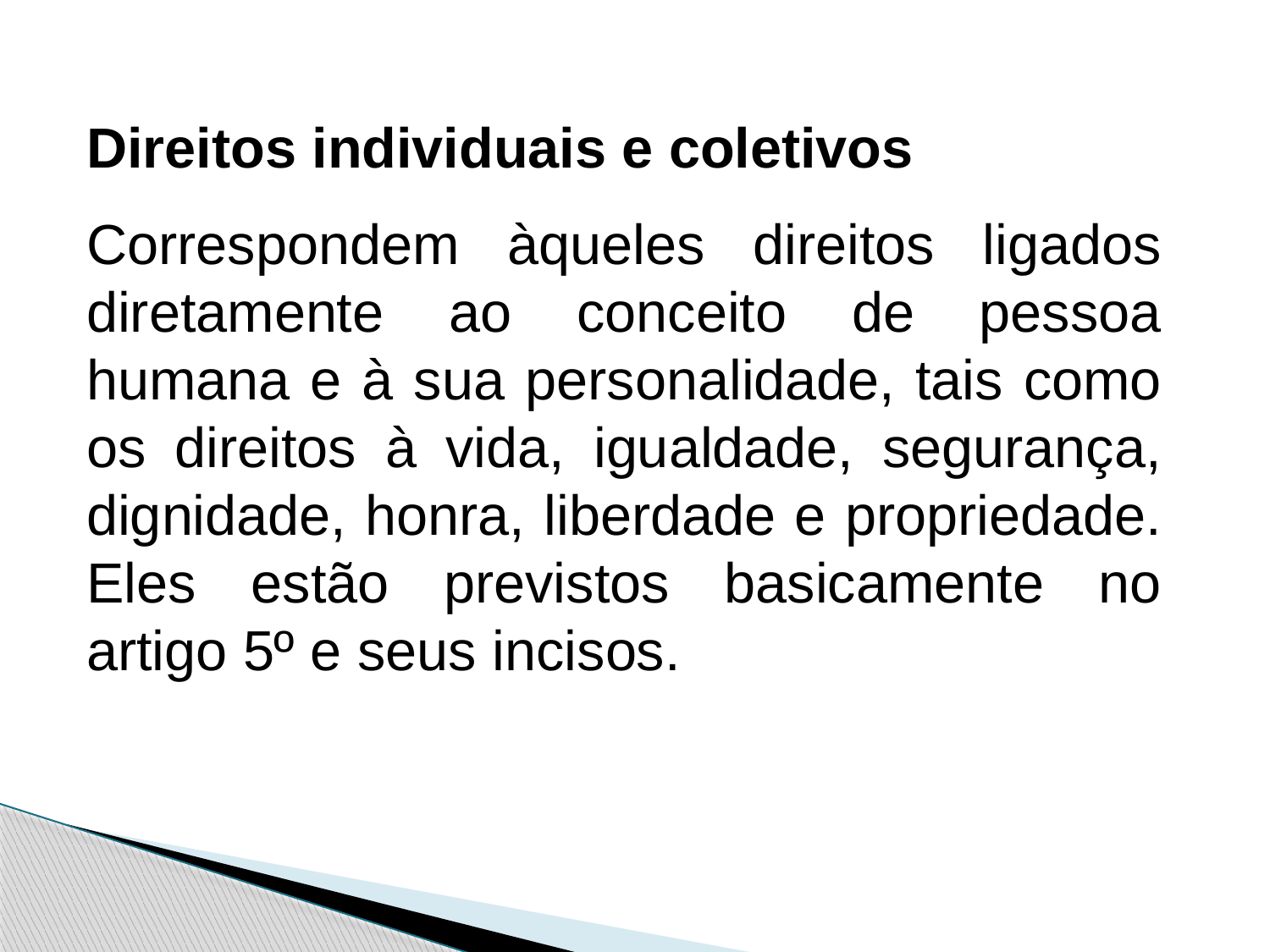

Direitos individuais e coletivos
Correspondem àqueles direitos ligados diretamente ao conceito de pessoa humana e à sua personalidade, tais como os direitos à vida, igualdade, segurança, dignidade, honra, liberdade e propriedade. Eles estão previstos basicamente no artigo 5º e seus incisos.